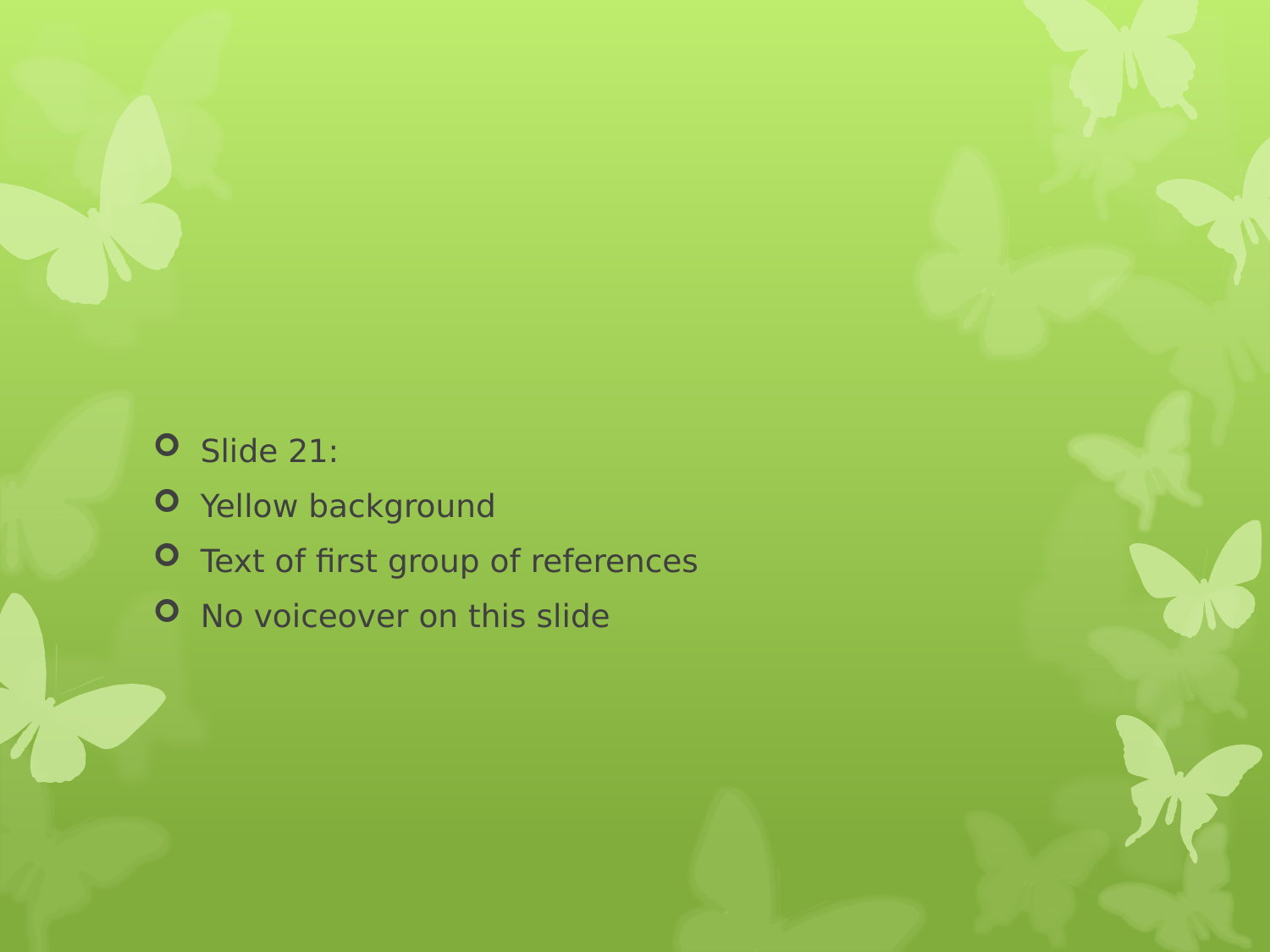

#
Slide 21:
Yellow background
Text of first group of references
No voiceover on this slide